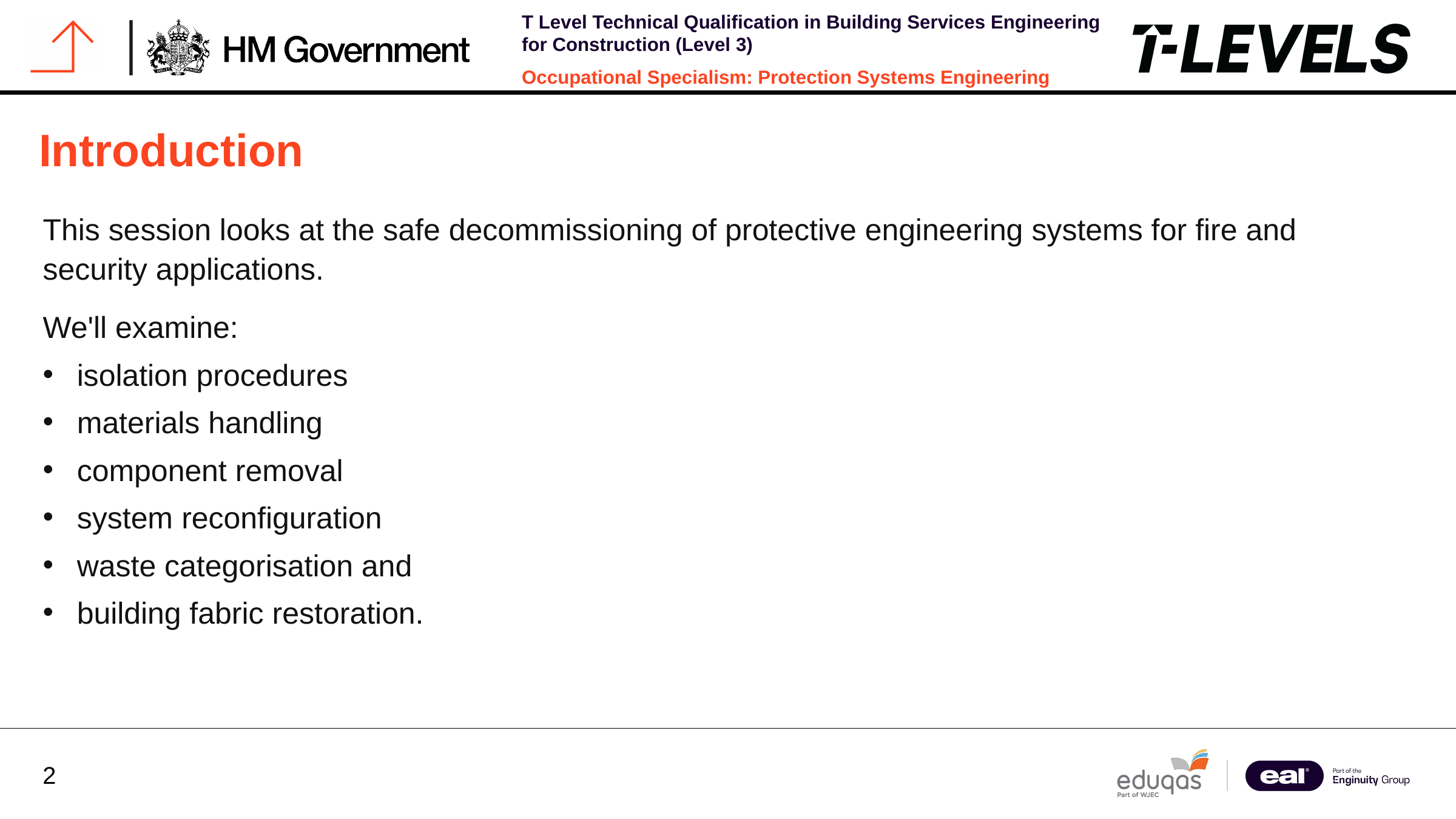

# Introduction
This session looks at the safe decommissioning of protective engineering systems for fire and security applications.
We'll examine:
isolation procedures
materials handling
component removal
system reconfiguration
waste categorisation and
building fabric restoration.